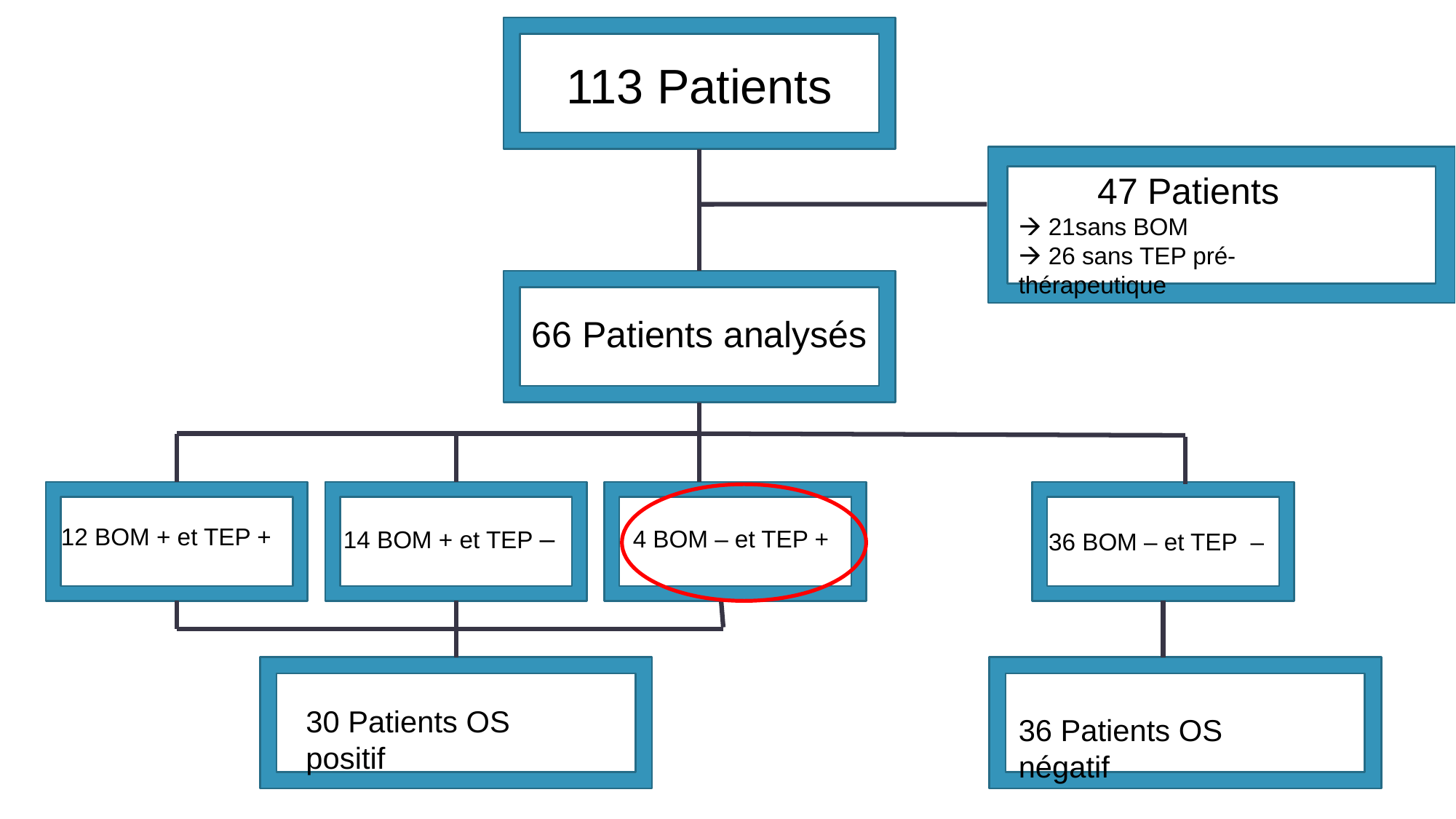

113 Patients

47 Patients
🡪 21sans BOM
🡪 26 sans TEP pré-thérapeutique

66 Patients analysés

12 BOM + et TEP +

14 BOM + et TEP –

4 BOM – et TEP +

36 BOM – et TEP  –

30 Patients OS positif
36 Patients OS négatif